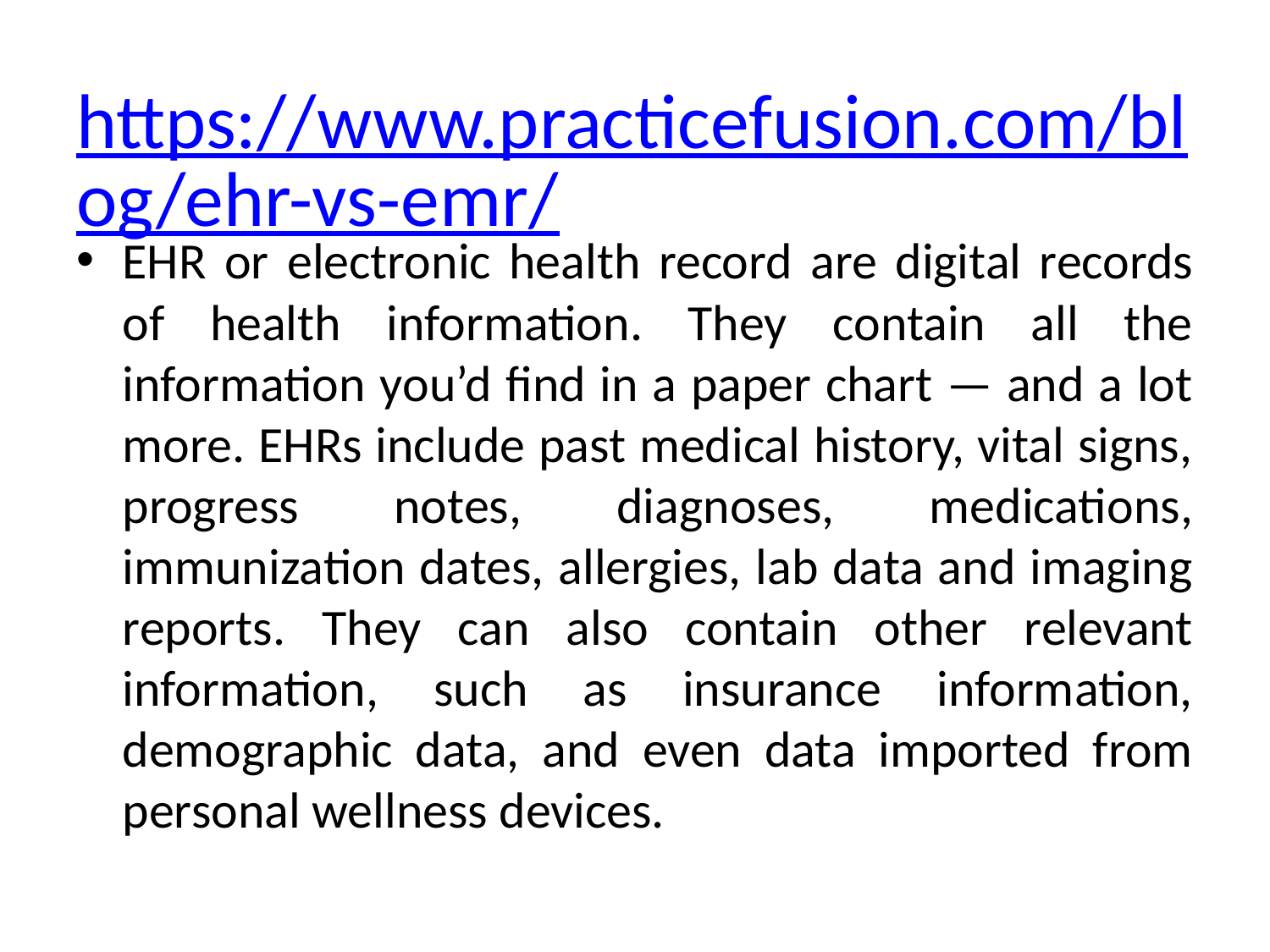

# https://www.practicefusion.com/blog/ehr-vs-emr/
EHR or electronic health record are digital records of health information. They contain all the information you’d find in a paper chart — and a lot more. EHRs include past medical history, vital signs, progress notes, diagnoses, medications, immunization dates, allergies, lab data and imaging reports. They can also contain other relevant information, such as insurance information, demographic data, and even data imported from personal wellness devices.